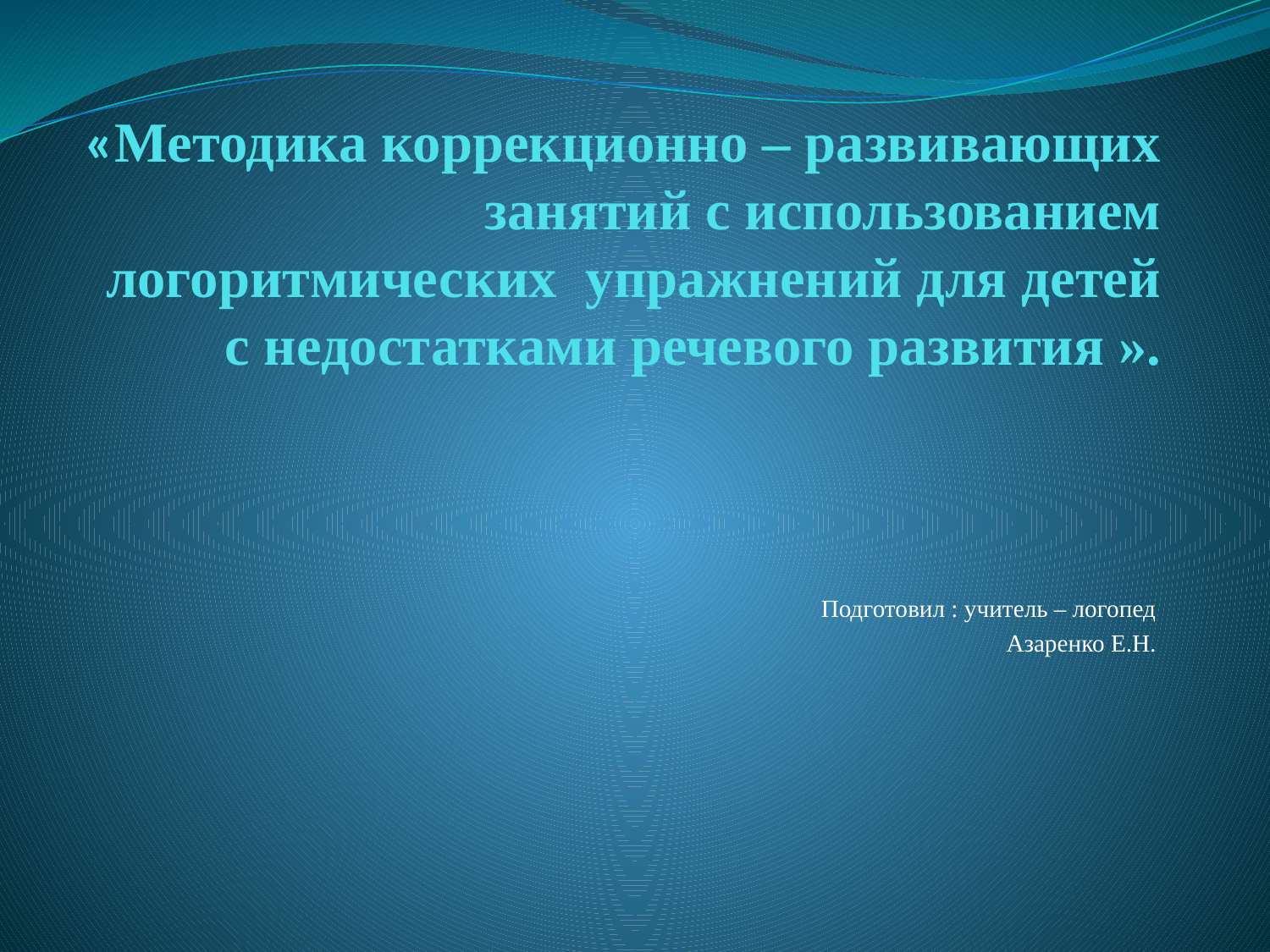

# «Методика коррекционно – развивающих занятий с использованием логоритмических  упражнений для детей с недостатками речевого развития ».

                                                                                    Подготовил : учитель – логопед
                                                       Азаренко Е.Н.